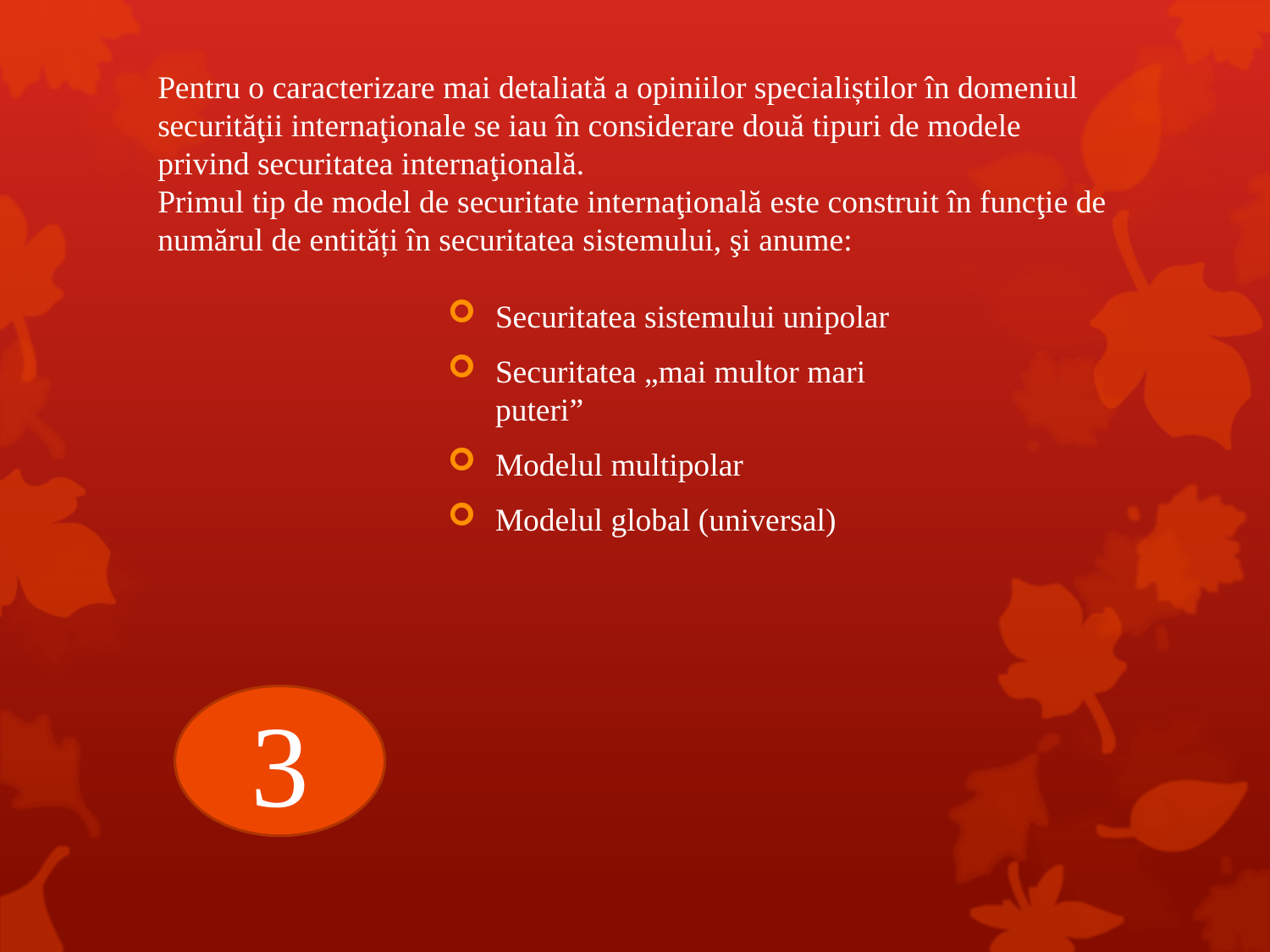

# Pentru o caracterizare mai detaliată a opiniilor specialiștilor în domeniul securităţii internaţionale se iau în considerare două tipuri de modele privind securitatea internaţională. Primul tip de model de securitate internaţională este construit în funcţie de numărul de entități în securitatea sistemului, şi anume:
Securitatea sistemului unipolar
Securitatea „mai multor mari puteri”
Modelul multipolar
Modelul global (universal)
3